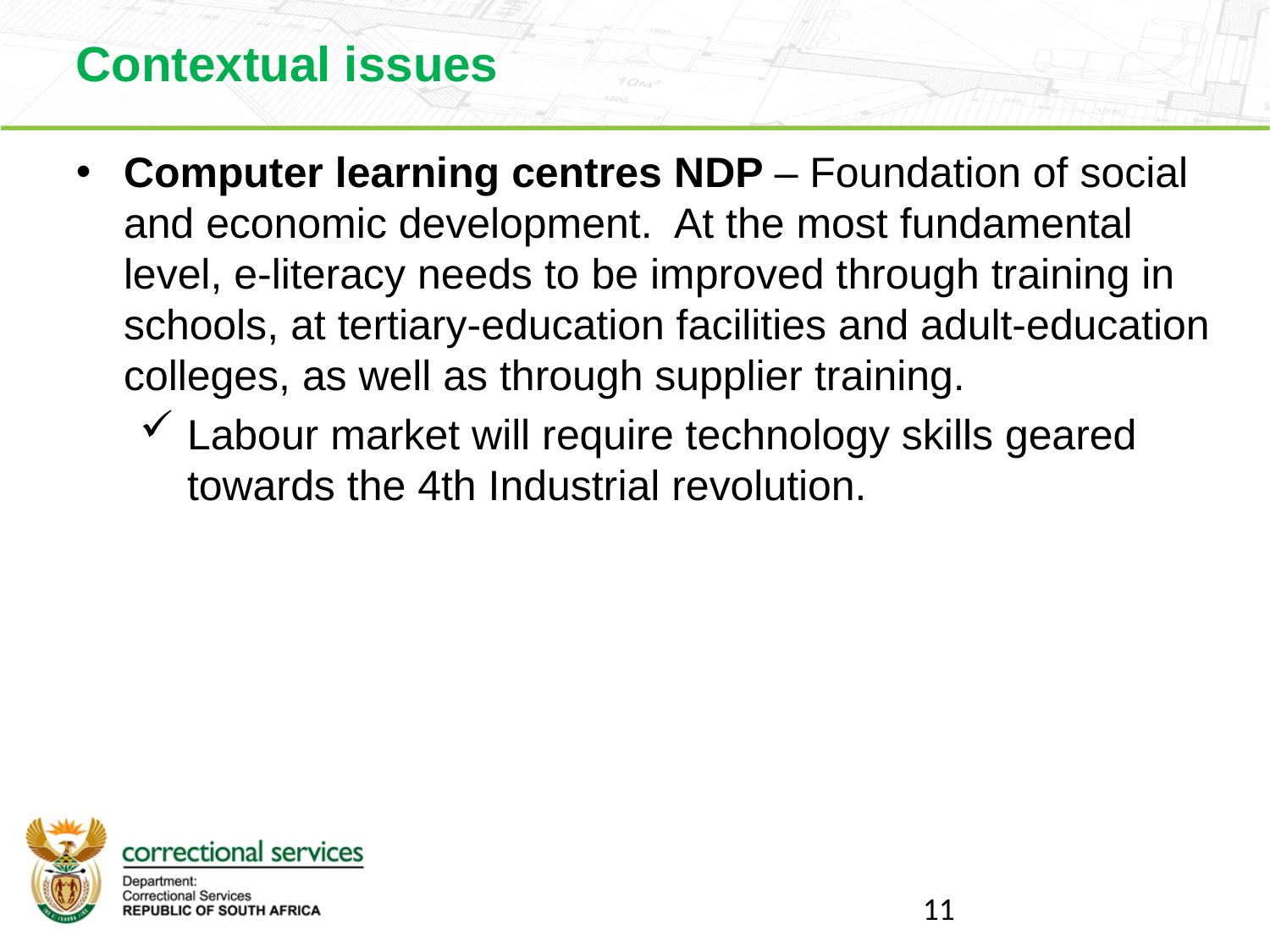

Contextual issues
Computer learning centres NDP – Foundation of social and economic development.  At the most fundamental level, e-literacy needs to be improved through training in schools, at tertiary-education facilities and adult-education colleges, as well as through supplier training.
Labour market will require technology skills geared towards the 4th Industrial revolution.

11